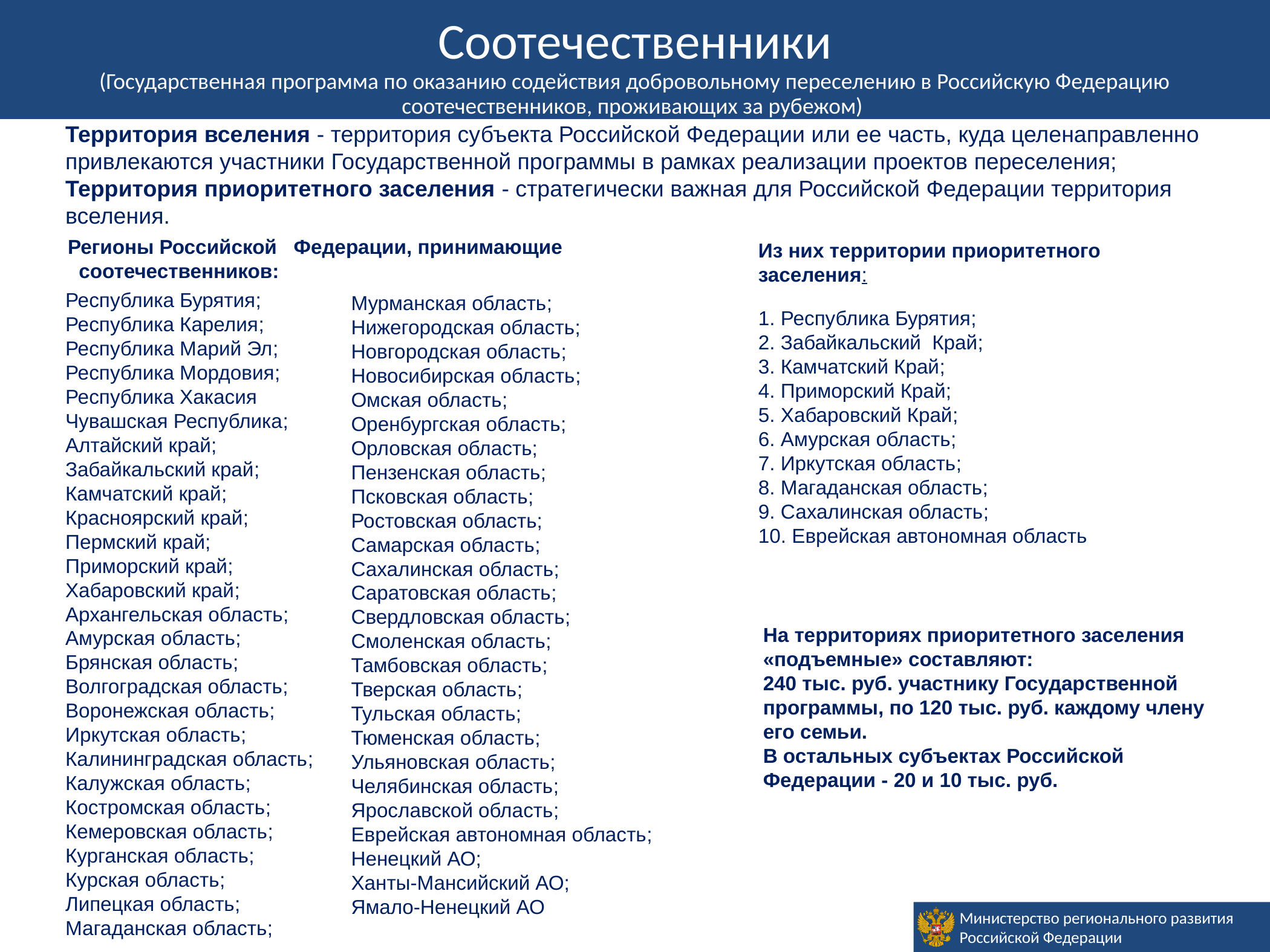

Временное убежище

Соотечественники
(Государственная программа по оказанию содействия добровольному переселению в Российскую Федерацию соотечественников, проживающих за рубежом)

Территория вселения - территория субъекта Российской Федерации или ее часть, куда целенаправленно привлекаются участники Государственной программы в рамках реализации проектов переселения;
Территория приоритетного заселения - стратегически важная для Российской Федерации территория вселения.

Регионы Российской   Федерации, принимающие      соотечественников:

Из них территории приоритетного заселения:

1. Республика Бурятия;
2. Забайкальский  Край;
3. Камчатский Край;
4. Приморский Край;
5. Хабаровский Край;
6. Амурская область;
7. Иркутская область;
8. Магаданская область;
9. Сахалинская область;
10. Еврейская автономная область
Республика Бурятия;
Республика Карелия;
Республика Марий Эл;
Республика Мордовия;
Республика Хакасия
Чувашская Республика;
Алтайский край;
Забайкальский край;
Камчатский край;
Красноярский край;
Пермский край;
Приморский край;
Хабаровский край;
Архангельская область;
Амурская область;
Брянская область;
Волгоградская область;
Воронежская область;
Иркутская область;
Калининградская область;
Калужская область;
Костромская область;
Кемеровская область;
Курганская область;
Курская область;
Липецкая область;
Магаданская область;
Мурманская область;
Нижегородская область;
Новгородская область;
Новосибирская область;
Омская область;
Оренбургская область;
Орловская область;
Пензенская область;
Псковская область;
Ростовская область;
Самарская область;
Сахалинская область;
Саратовская область;
Свердловская область;
Смоленская область;
Тамбовская область;
Тверская область;
Тульская область;
Тюменская область;
Ульяновская область;
Челябинская область;
Ярославской область;
Еврейская автономная область;
Ненецкий АО;
Ханты-Мансийский АО;
Ямало-Ненецкий АО

На территориях приоритетного заселения «подъемные» составляют:
240 тыс. руб. участнику Государственной
программы, по 120 тыс. руб. каждому члену его семьи.
В остальных субъектах Российской Федерации - 20 и 10 тыс. руб.